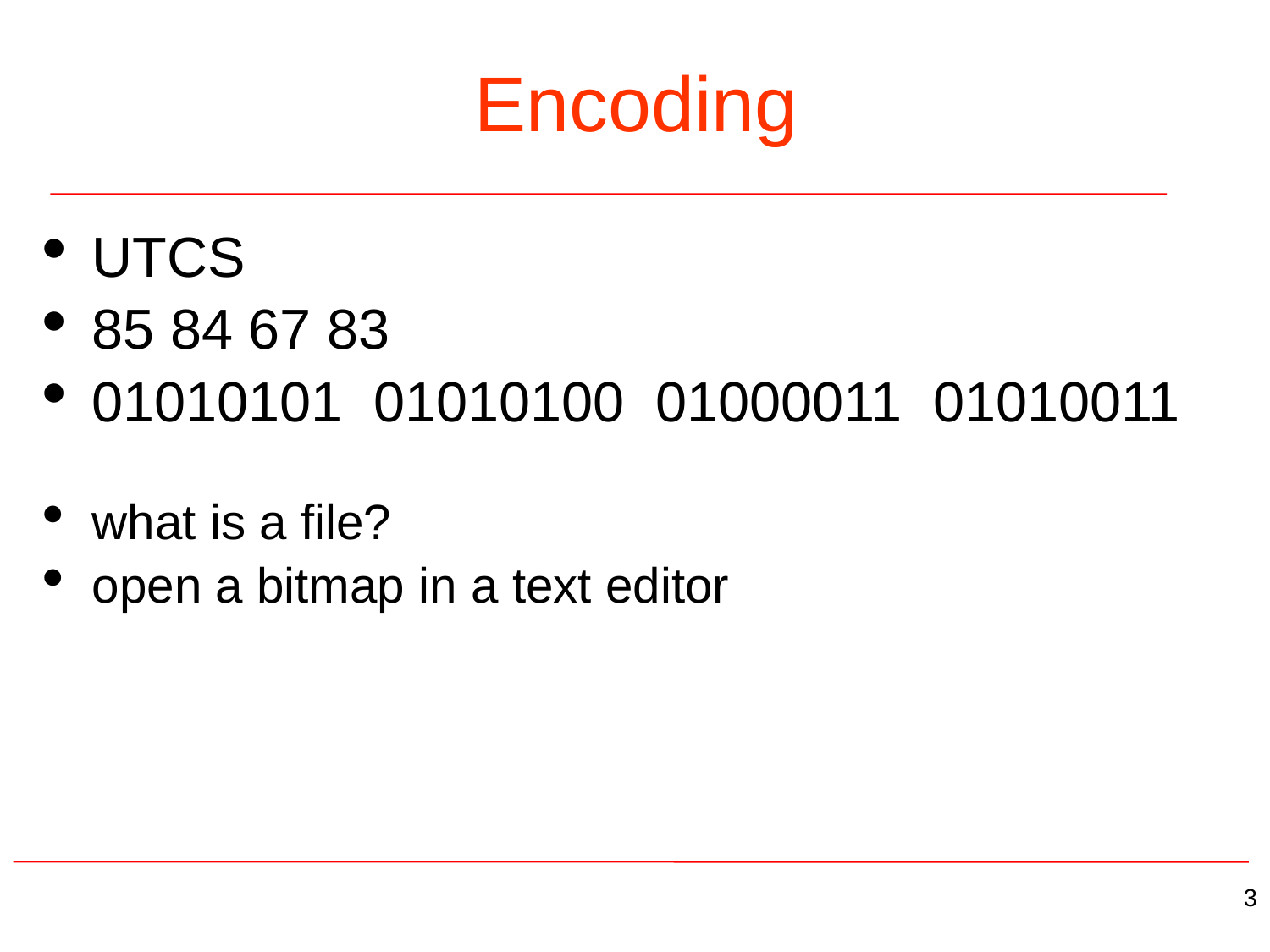

# Encoding
UTCS
85 84 67 83
01010101  01010100  01000011  01010011
what is a file?
open a bitmap in a text editor

3